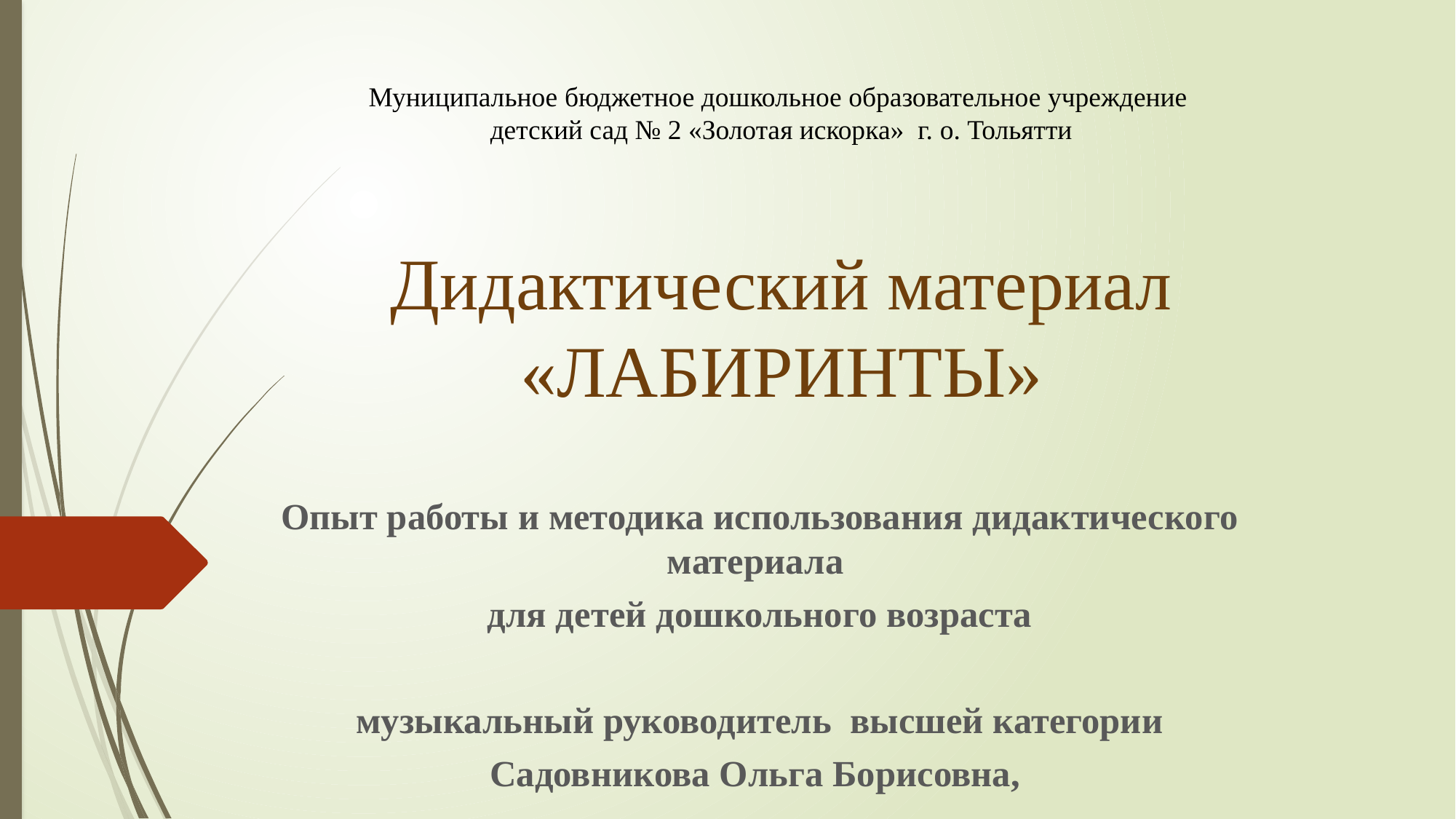

Муниципальное бюджетное дошкольное образовательное учреждение
детский сад № 2 «Золотая искорка»  г. о. Тольятти
Дидактический материал «ЛАБИРИНТЫ»

Опыт работы и методика использования дидактического материала
для детей дошкольного возраста

 музыкальный руководитель  высшей категории
Садовникова Ольга Борисовна,